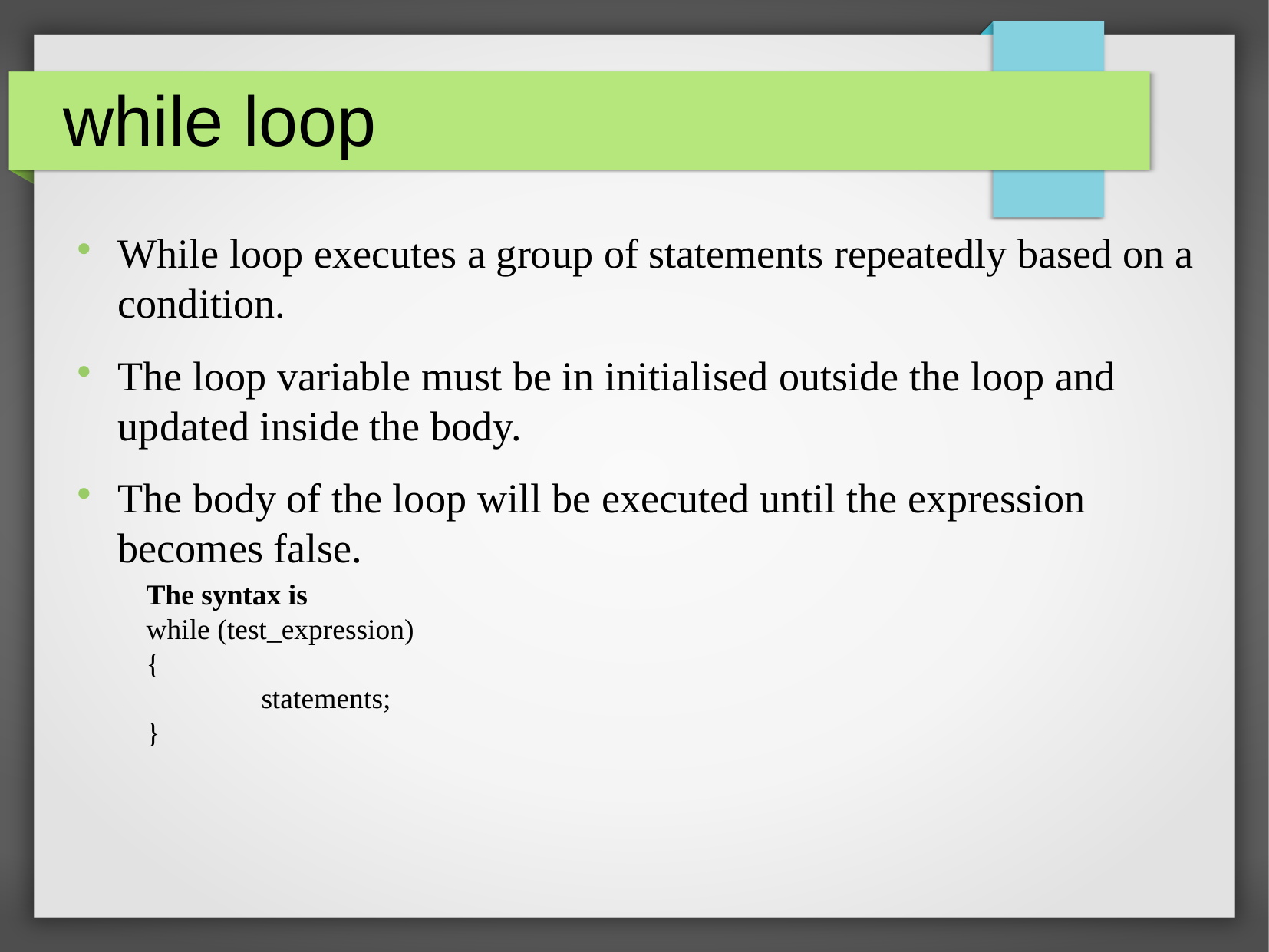

while loop
While loop executes a group of statements repeatedly based on a condition.
The loop variable must be in initialised outside the loop and updated inside the body.
The body of the loop will be executed until the expression becomes false.

The syntax is
while (test_expression)
{
	statements;
}